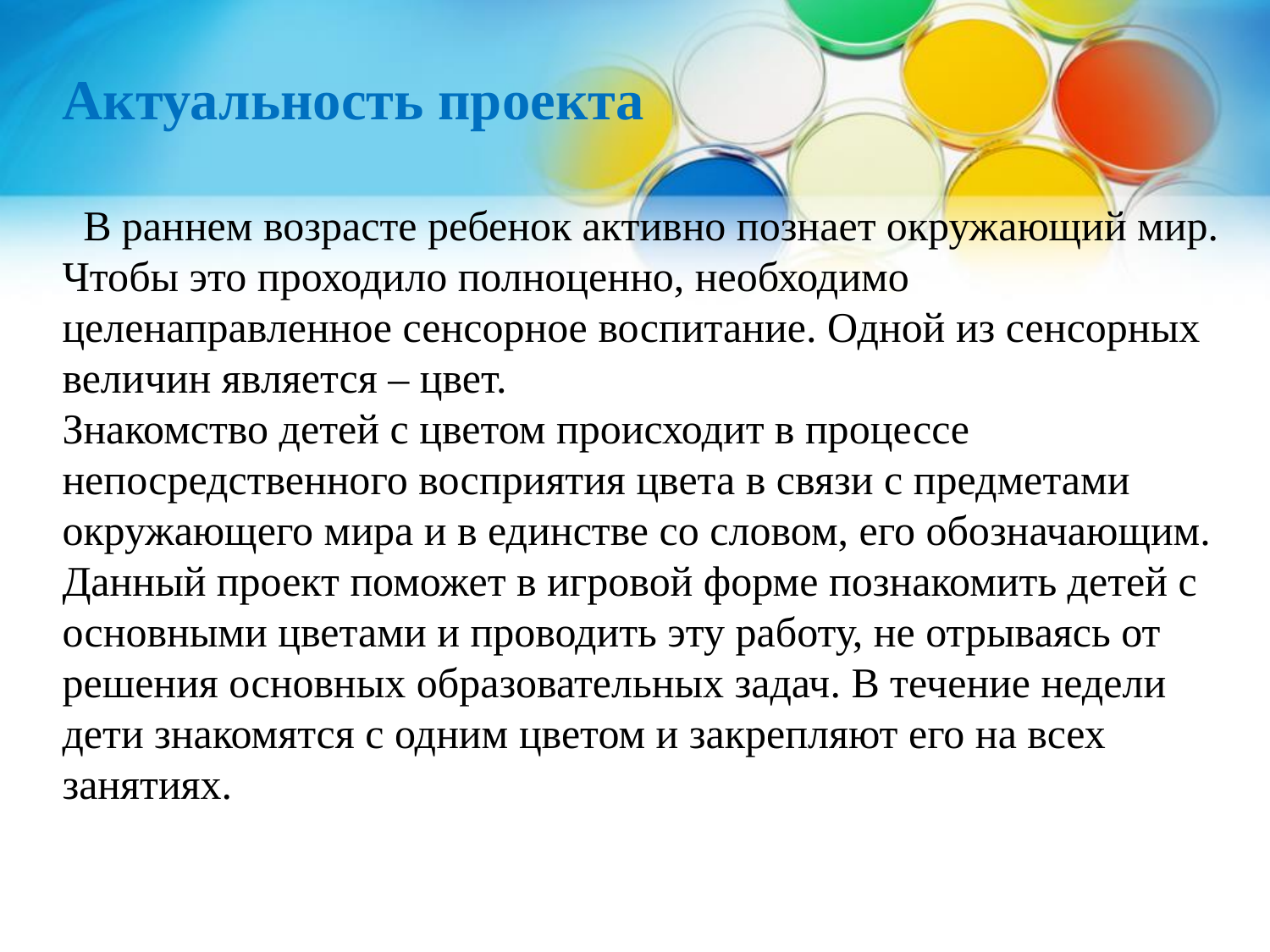

# Актуальность проекта   В раннем возрасте ребенок активно познает окружающий мир. Чтобы это проходило полноценно, необходимо целенаправленное сенсорное воспитание. Одной из сенсорных величин является – цвет. Знакомство детей с цветом происходит в процессе непосредственного восприятия цвета в связи с предметами окружающего мира и в единстве со словом, его обозначающим. Данный проект поможет в игровой форме познакомить детей с основными цветами и проводить эту работу, не отрываясь от решения основных образовательных задач. В течение недели дети знакомятся с одним цветом и закрепляют его на всех занятиях.